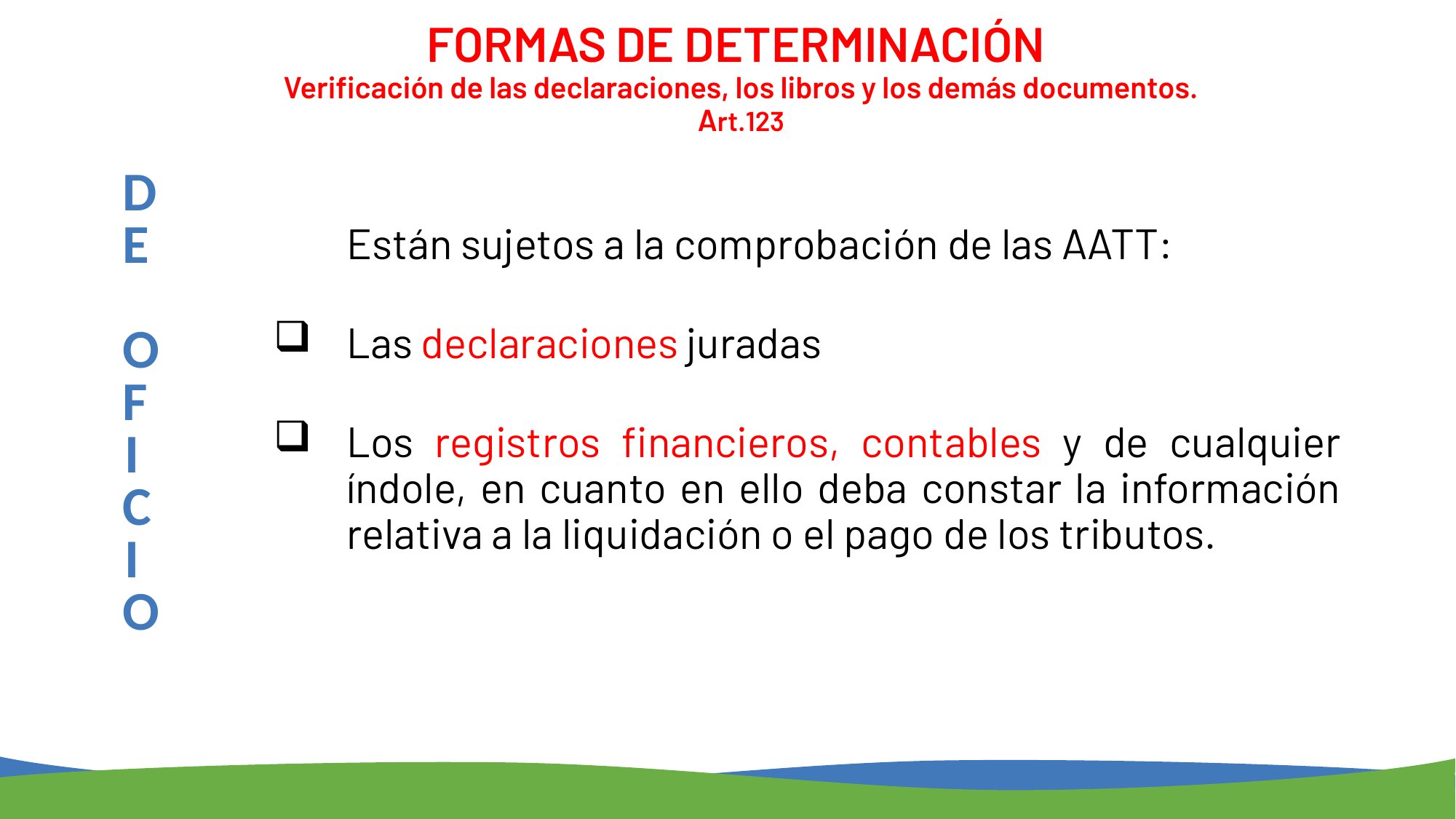

FORMAS DE DETERMINACIÓN
Verificación de las declaraciones, los libros y los demás documentos. Art.123
DE
 OF
I
C
IO
	Están sujetos a la comprobación de las AATT:

Las declaraciones juradas

Los registros financieros, contables y de cualquier índole, en cuanto en ello deba constar la información relativa a la liquidación o el pago de los tributos.